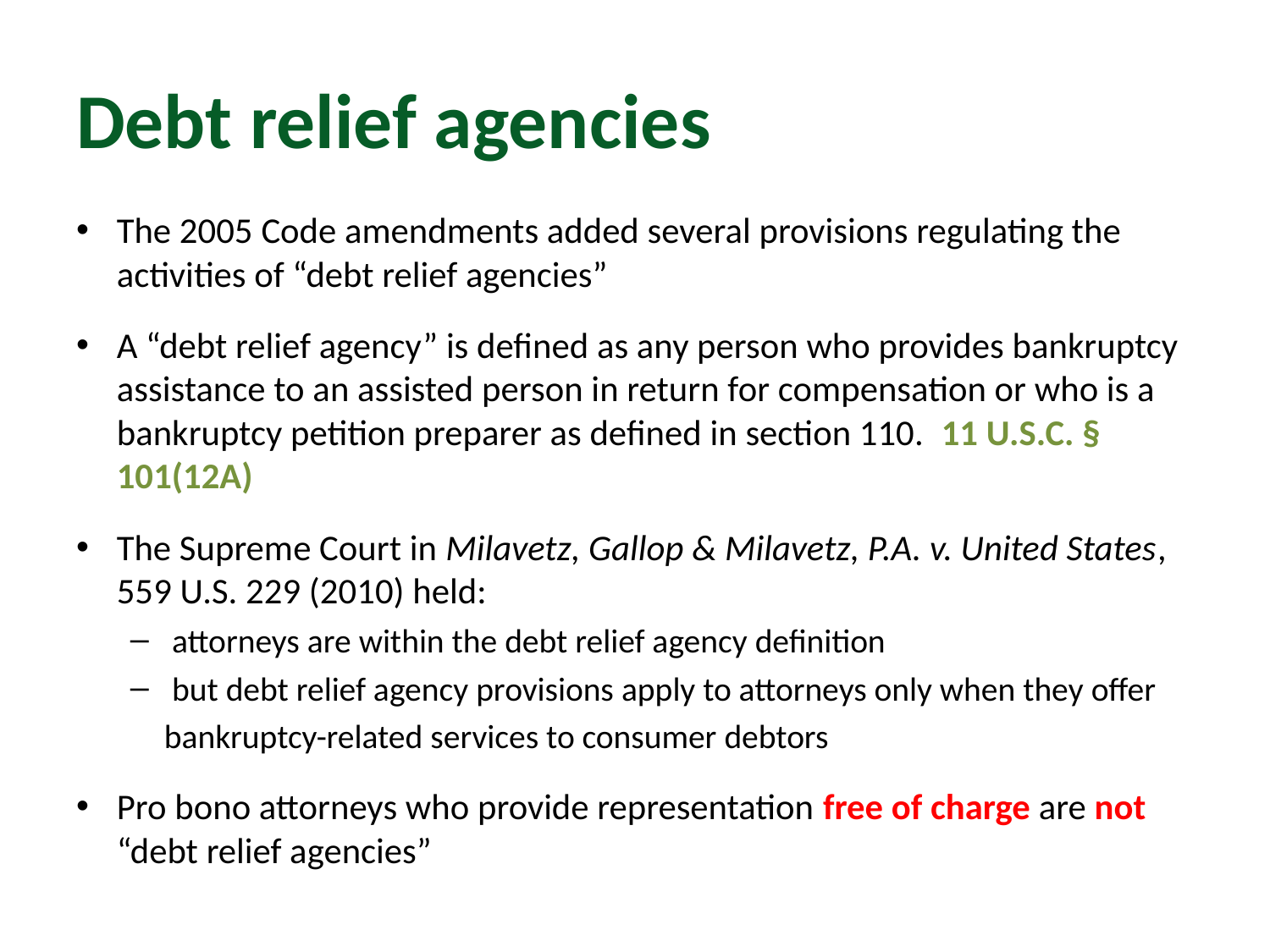

# Debt relief agencies
The 2005 Code amendments added several provisions regulating the activities of “debt relief agencies”
A “debt relief agency” is defined as any person who provides bankruptcy assistance to an assisted person in return for compensation or who is a bankruptcy petition preparer as defined in section 110.  11 U.S.C. § 101(12A)
The Supreme Court in Milavetz, Gallop & Milavetz, P.A. v. United States, 559 U.S. 229 (2010) held:
 attorneys are within the debt relief agency definition
 but debt relief agency provisions apply to attorneys only when they offer bankruptcy-related services to consumer debtors
Pro bono attorneys who provide representation free of charge are not “debt relief agencies”